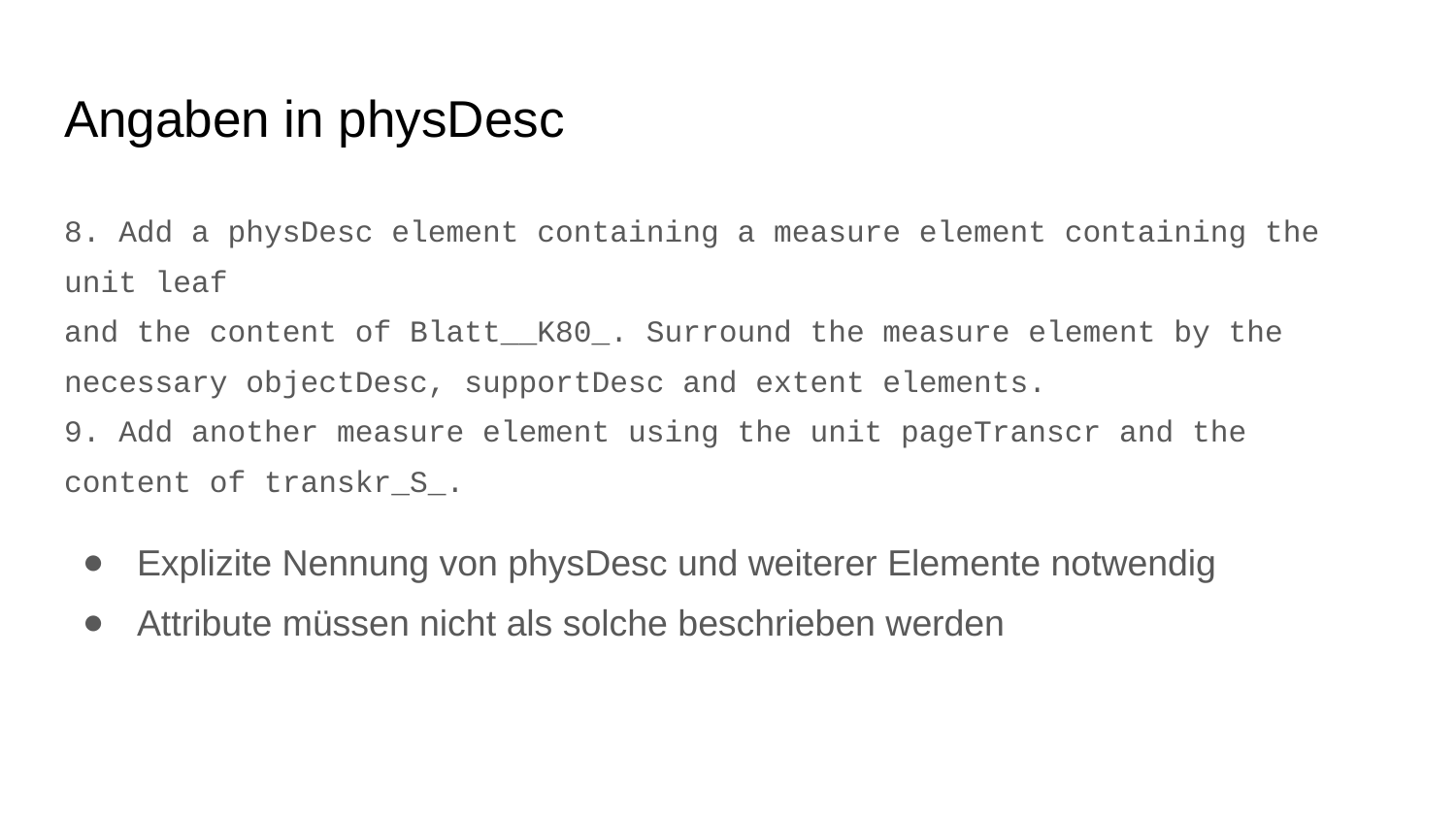

# Angaben in physDesc
8. Add a physDesc element containing a measure element containing the unit leaf
and the content of Blatt__K80_. Surround the measure element by the necessary objectDesc, supportDesc and extent elements.
9. Add another measure element using the unit pageTranscr and the content of transkr_S_.
Explizite Nennung von physDesc und weiterer Elemente notwendig
Attribute müssen nicht als solche beschrieben werden